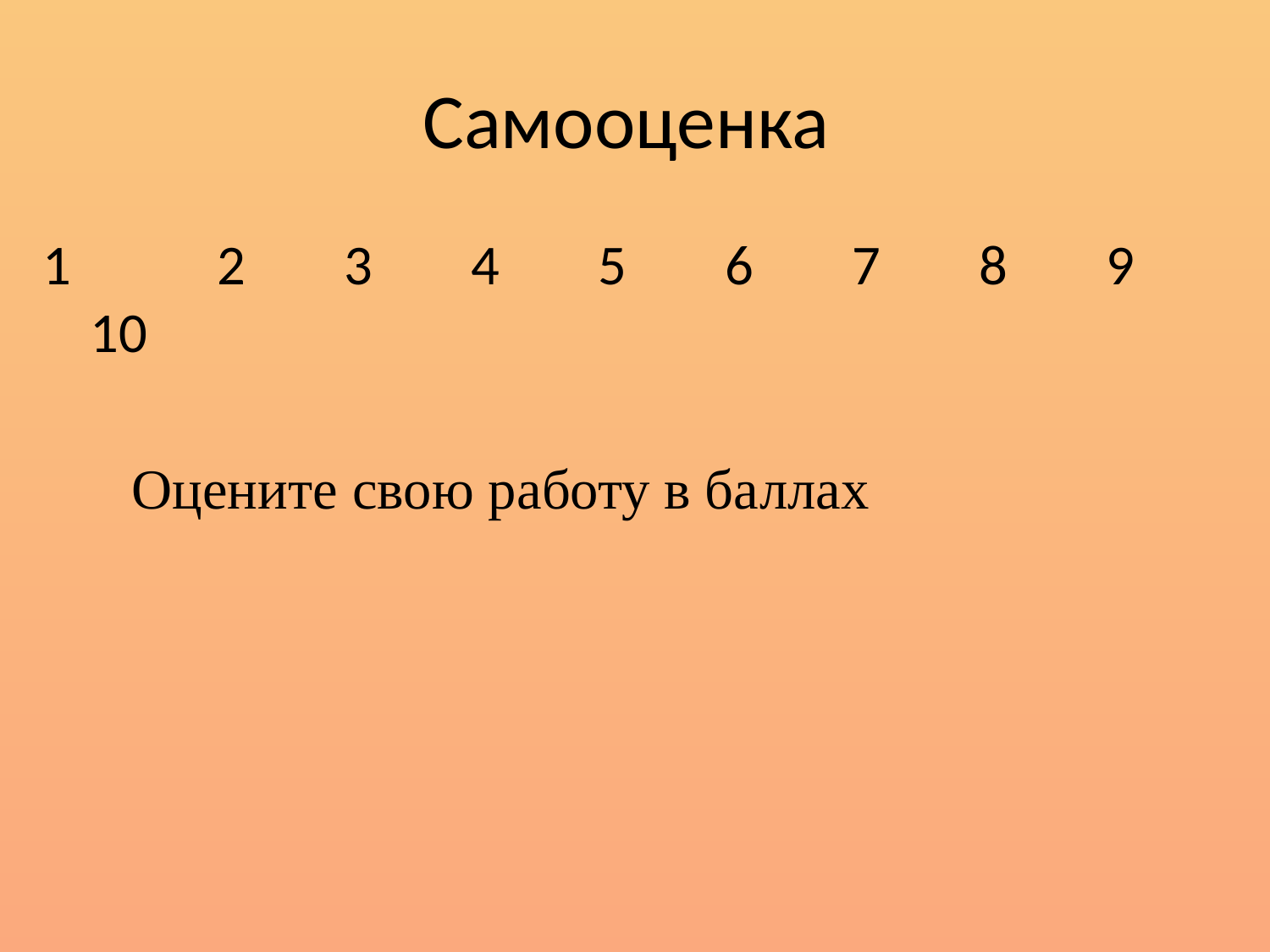

# Самооценка
1		2	3	4	5	6	7	8	9	10
Оцените свою работу в баллах